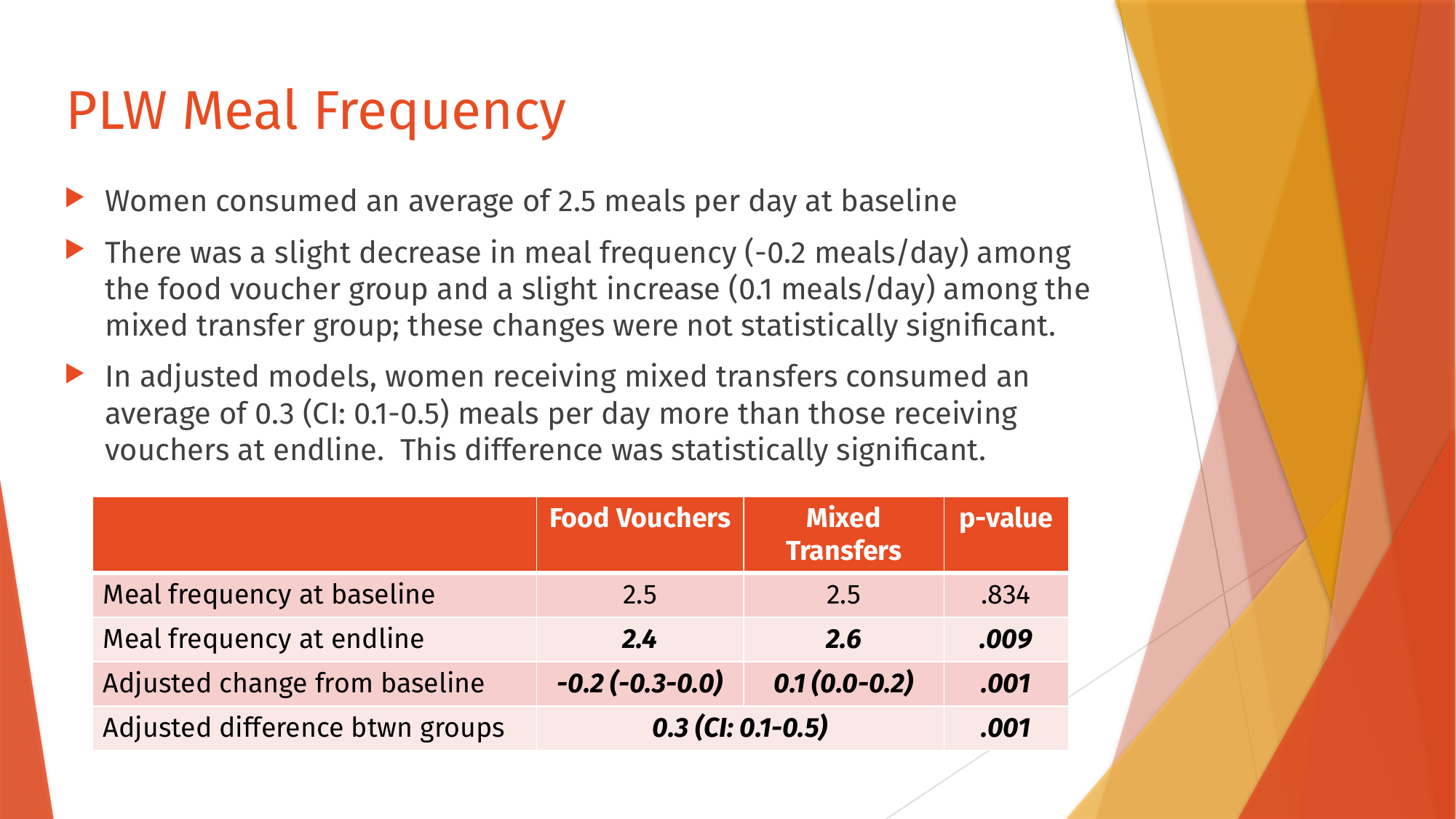

# PLW Meal Frequency
Women consumed an average of 2.5 meals per day at baseline
There was a slight decrease in meal frequency (-0.2 meals/day) among the food voucher group and a slight increase (0.1 meals/day) among the mixed transfer group; these changes were not statistically significant.
In adjusted models, women receiving mixed transfers consumed an average of 0.3 (CI: 0.1-0.5) meals per day more than those receiving vouchers at endline.  This difference was statistically significant.
|  | Food Vouchers | Mixed Transfers | p-value |
| --- | --- | --- | --- |
| Meal frequency at baseline | 2.5 | 2.5 | .834 |
| Meal frequency at endline | 2.4 | 2.6 | .009 |
| Adjusted change from baseline | -0.2 (-0.3-0.0) | 0.1 (0.0-0.2) | .001 |
| Adjusted difference btwn groups | 0.3 (CI: 0.1-0.5) |  | .001 |